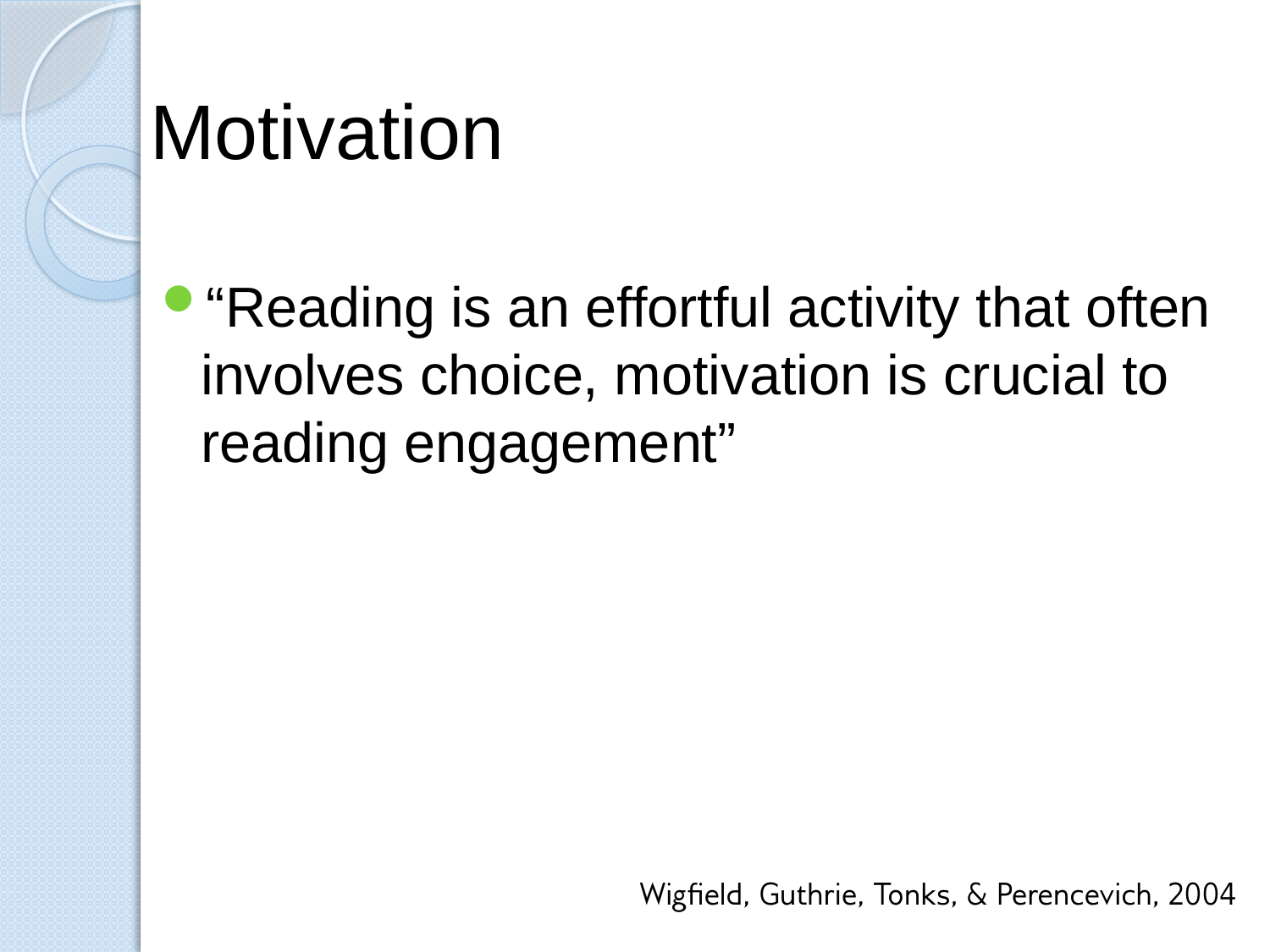

# Motivation
“Reading is an effortful activity that often involves choice, motivation is crucial to reading engagement”

Wigfield, Guthrie, Tonks, & Perencevich, 2004